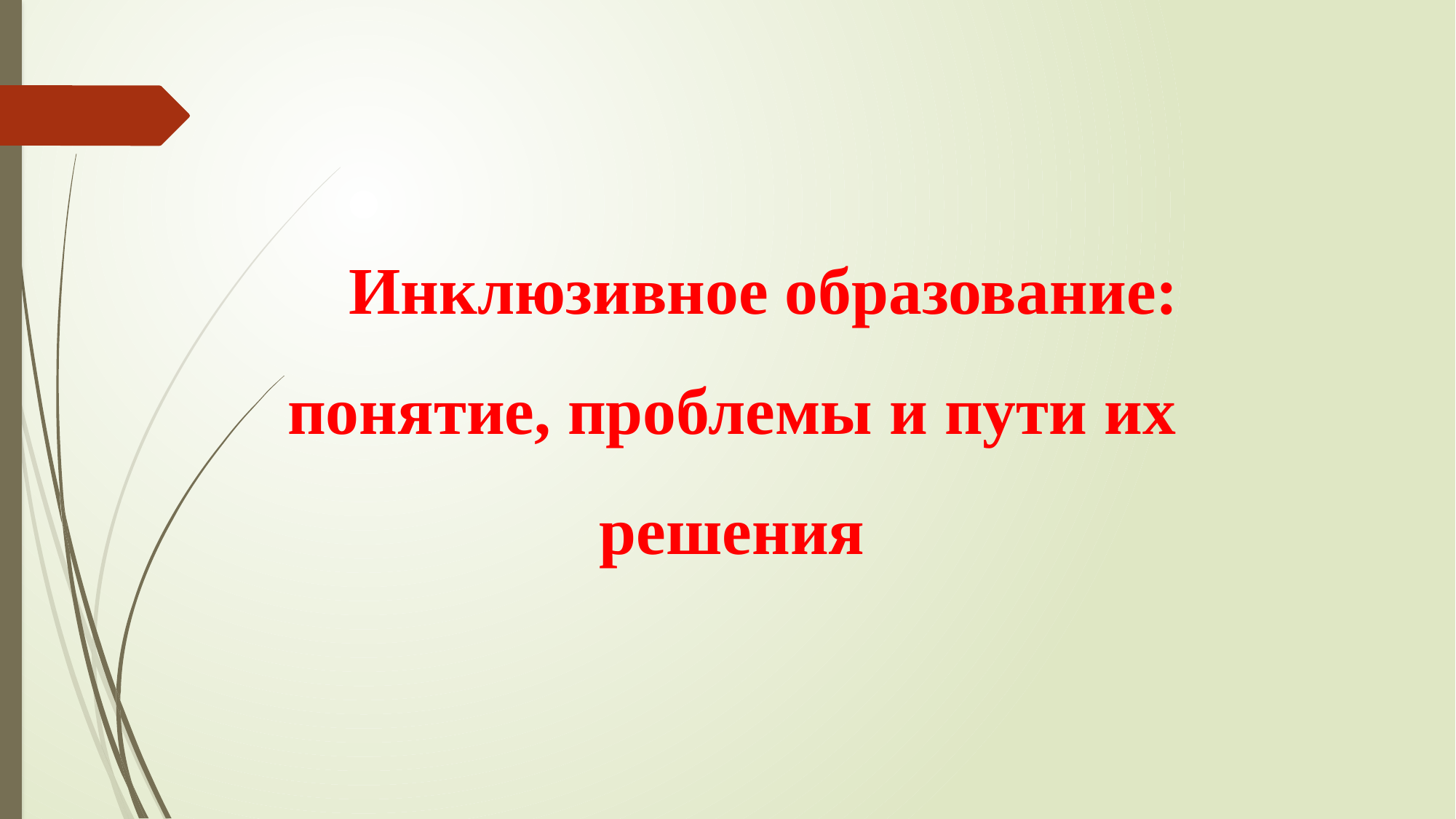

Инклюзивное образование: понятие, проблемы и пути их решения